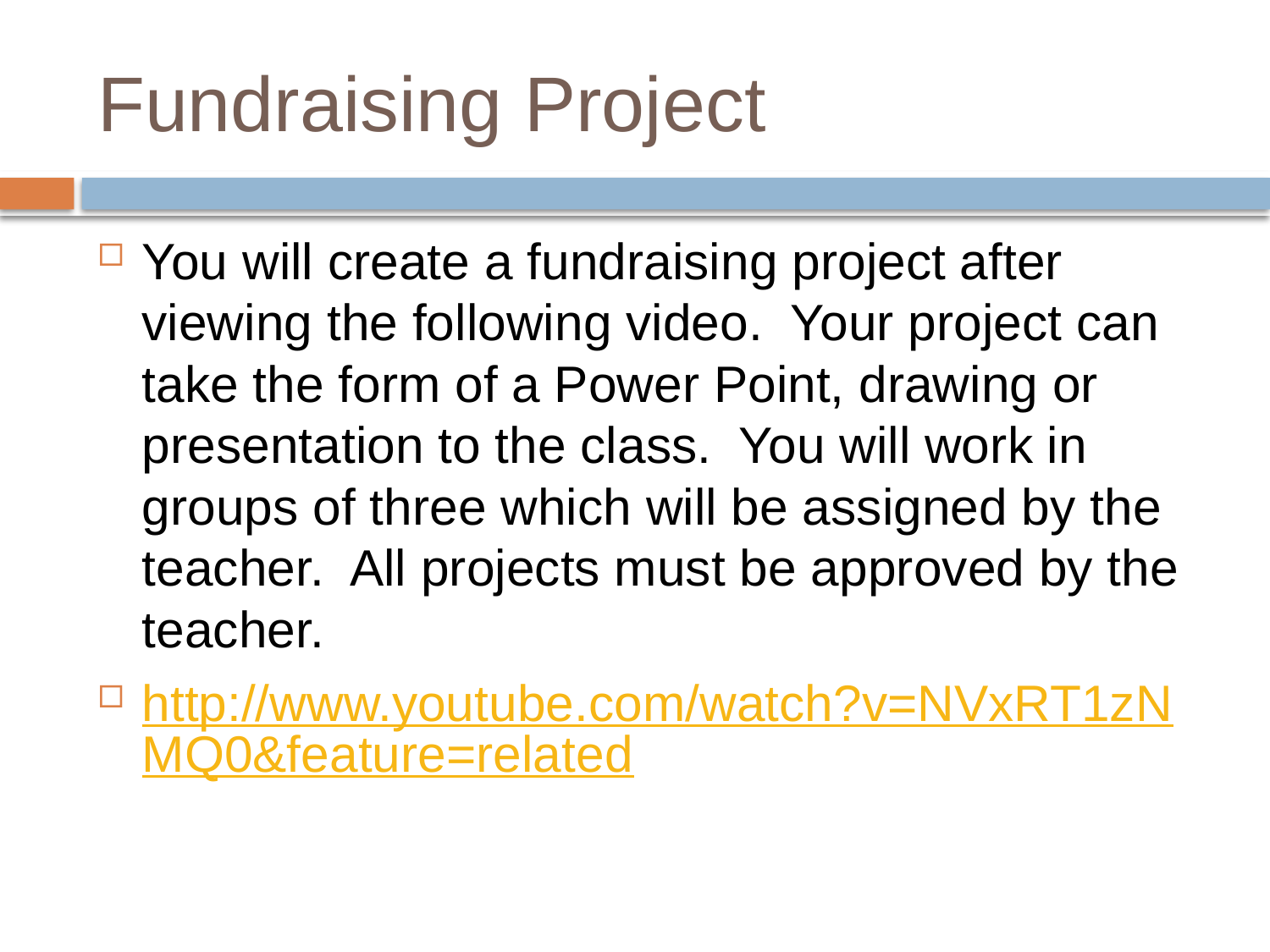

# Fundraising Project
You will create a fundraising project after viewing the following video.  Your project can take the form of a Power Point, drawing or presentation to the class.  You will work in groups of three which will be assigned by the teacher.  All projects must be approved by the teacher.
http://www.youtube.com/watch?v=NVxRT1zNMQ0&feature=related